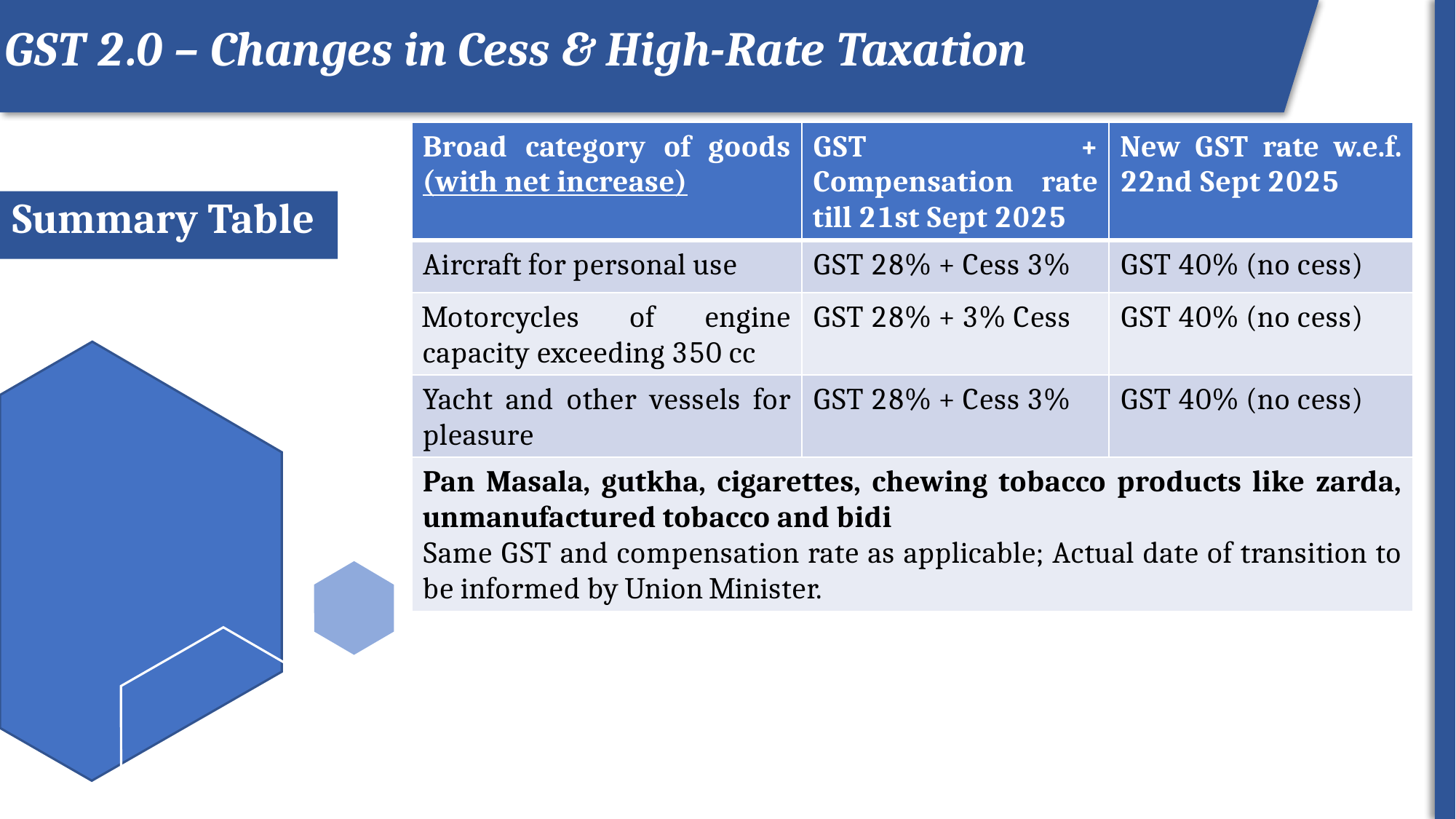

GST 2.0 – Changes in Cess & High-Rate Taxation
| Broad category of goods (with net increase) | GST + Compensation rate till 21st Sept 2025 | New GST rate w.e.f. 22nd Sept 2025 |
| --- | --- | --- |
| Aircraft for personal use | GST 28% + Cess 3% | GST 40% (no cess) |
| Motorcycles of engine capacity exceeding 350 cc | GST 28% + 3% Cess | GST 40% (no cess) |
| Yacht and other vessels for pleasure | GST 28% + Cess 3% | GST 40% (no cess) |
| Pan Masala, gutkha, cigarettes, chewing tobacco products like zarda, unmanufactured tobacco and bidi Same GST and compensation rate as applicable; Actual date of transition to be informed by Union Minister. |  |  |
ROI
# Summary Table
20